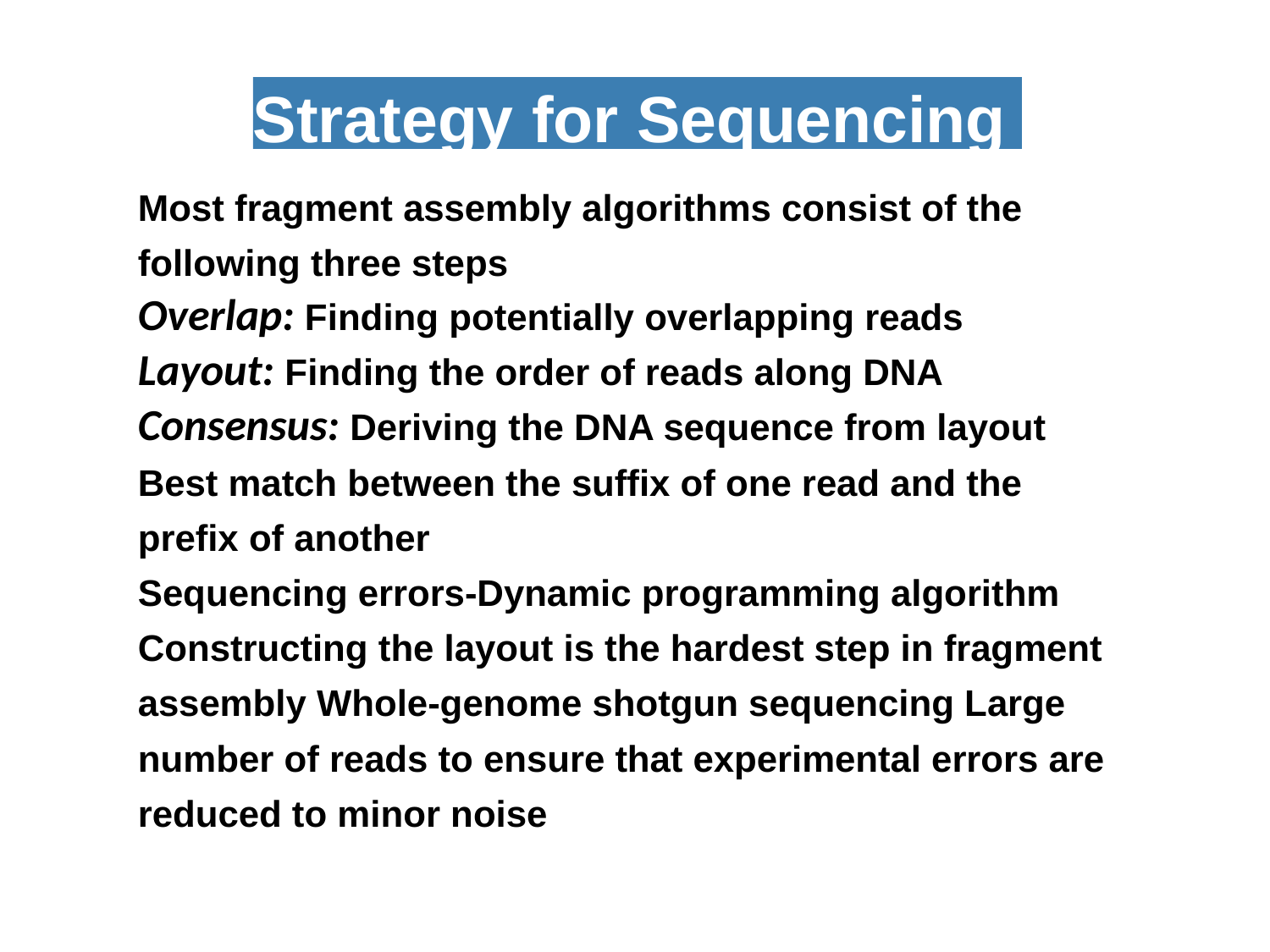

Strategy for Sequencing
Most fragment assembly algorithms consist of the following three steps
Overlap: Finding potentially overlapping reads Layout: Finding the order of reads along DNA Consensus: Deriving the DNA sequence from layout Best match between the suffix of one read and the prefix of another
Sequencing errors-Dynamic programming algorithm Constructing the layout is the hardest step in fragment assembly Whole-genome shotgun sequencing Large number of reads to ensure that experimental errors are reduced to minor noise